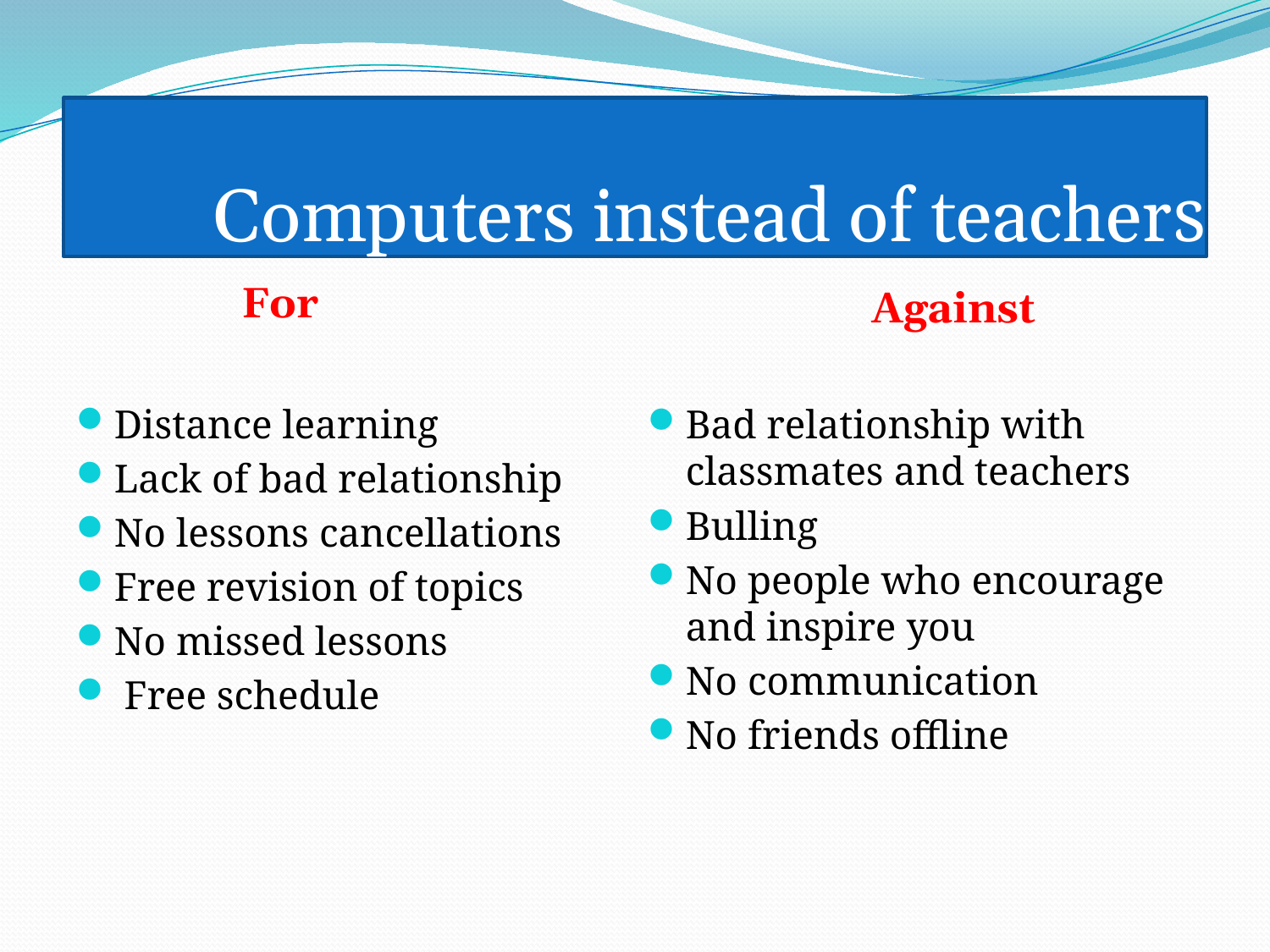

# Computers instead of teachers
Against
For

Bad relationship with classmates and teachers
Bulling
No people who encourage and inspire you
No communication
No friends offline

Distance learning
Lack of bad relationship
No lessons cancellations
Free revision of topics
No missed lessons
 Free schedule